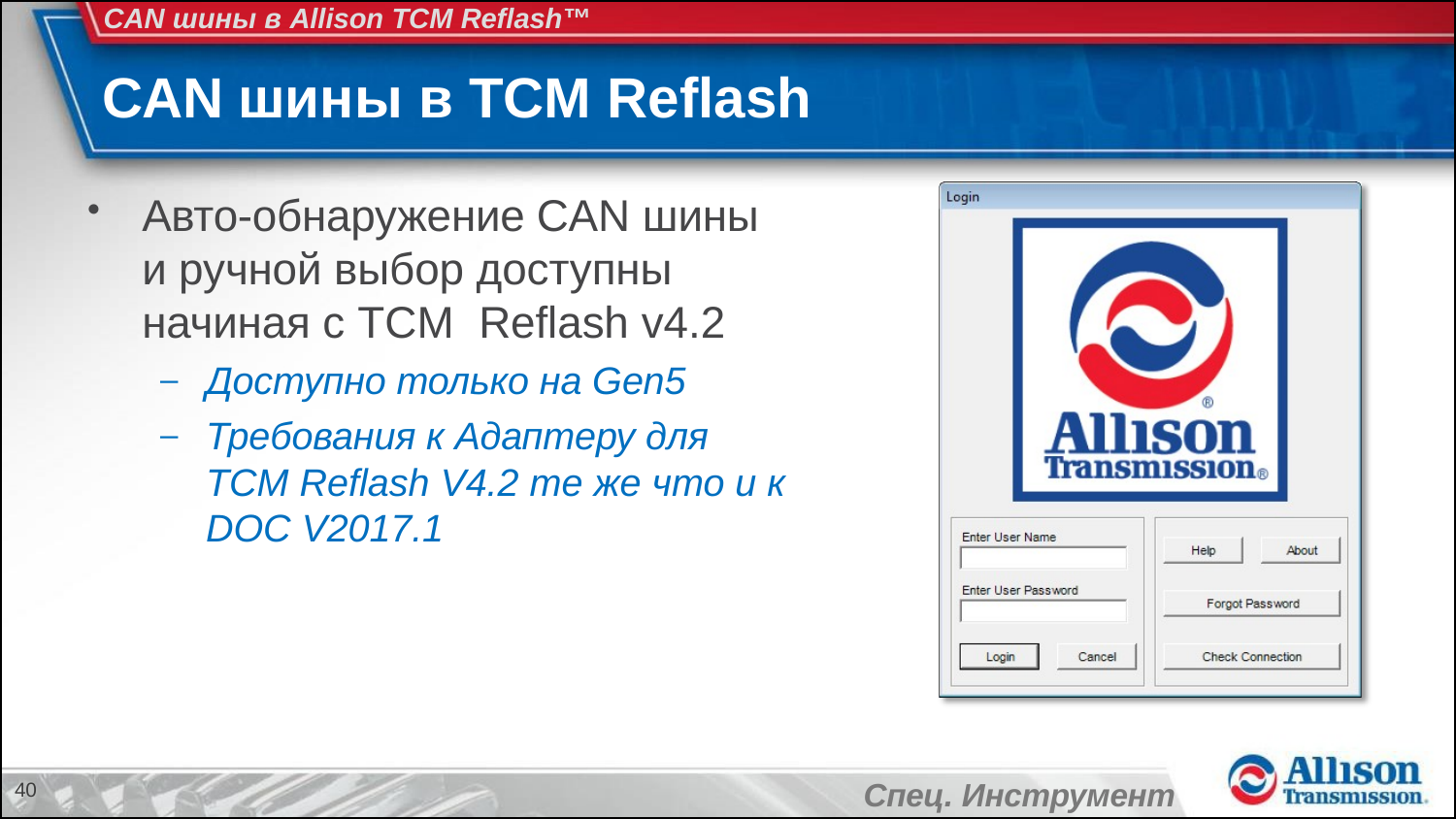

CAN шины в Allison TCM Reflash™
# CAN шины в TCM Reflash

Авто-обнаружение CAN шины и ручной выбор доступны начиная с TCM  Reflash v4.2
Доступно только на Gen5
Требования к Адаптеру для TCM Reflash V4.2 те же что и к DOC V2017.1

40
Спец. Инструмент